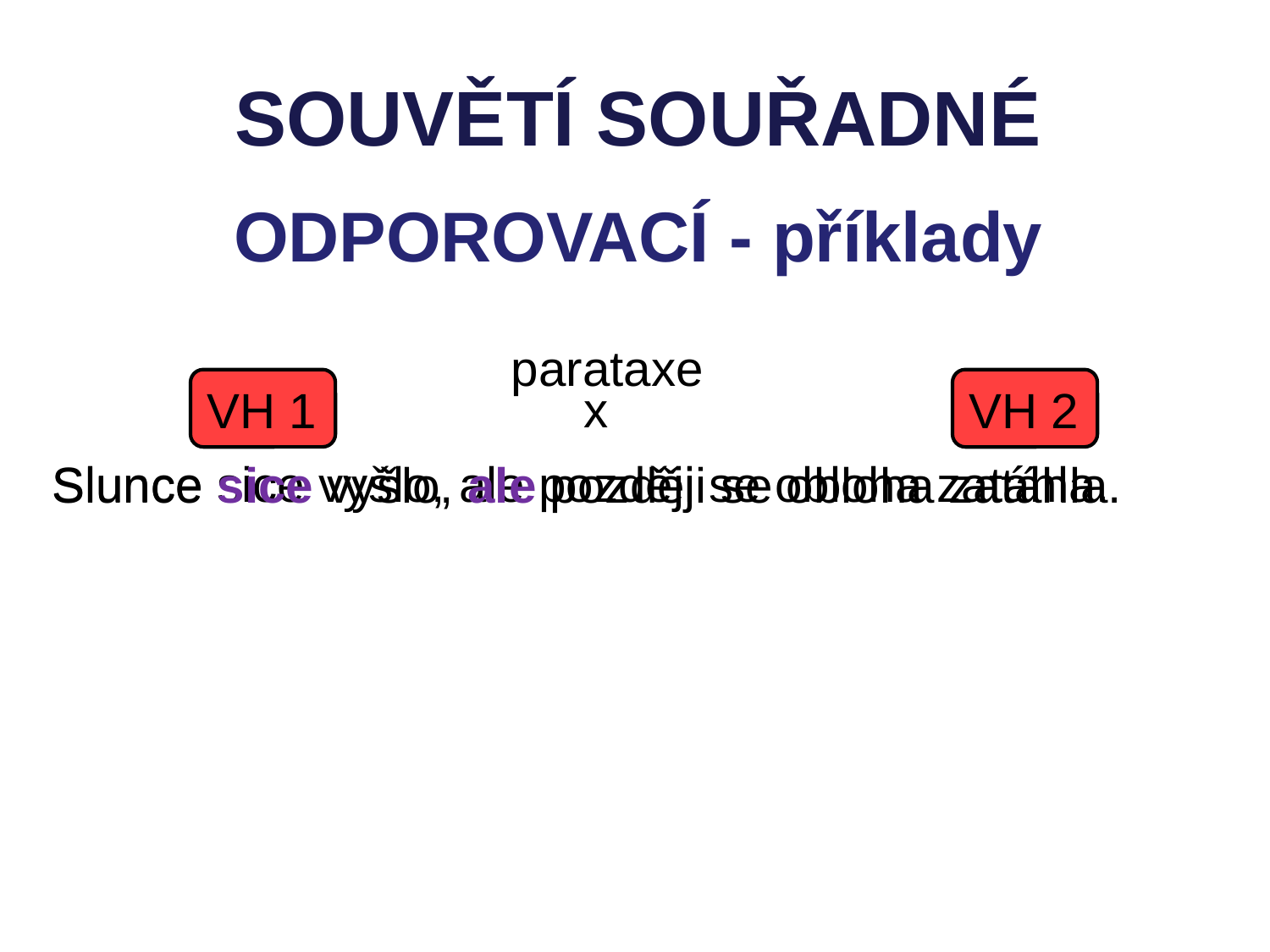

SOUVĚTÍ SOUŘADNÉ
ODPOROVACÍ - příklady
parataxe
VH 1
VH 2
x
Slunce sice vyšlo, ale později se obloha zatáhla.
Slunce sice vyšlo, ale později se obloha zatáhla.